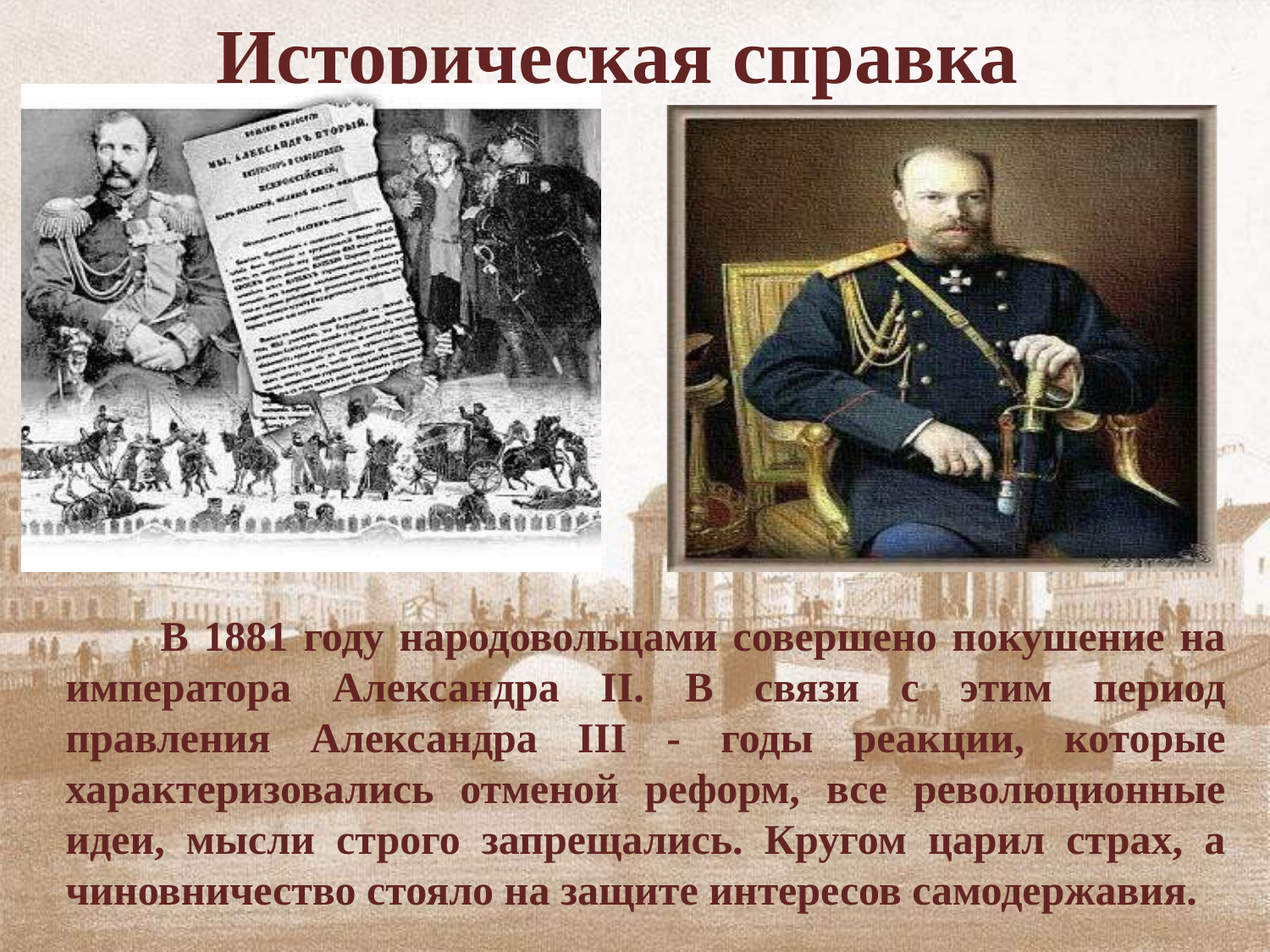

# Историческая справка

        В 1881 году народовольцами совершено покушение на императора Александра II. В связи с этим период правления Александра III - годы реакции, которые характеризовались отменой реформ, все революционные идеи, мысли строго запрещались. Кругом царил страх, а чиновничество стояло на защите интересов самодержавия.